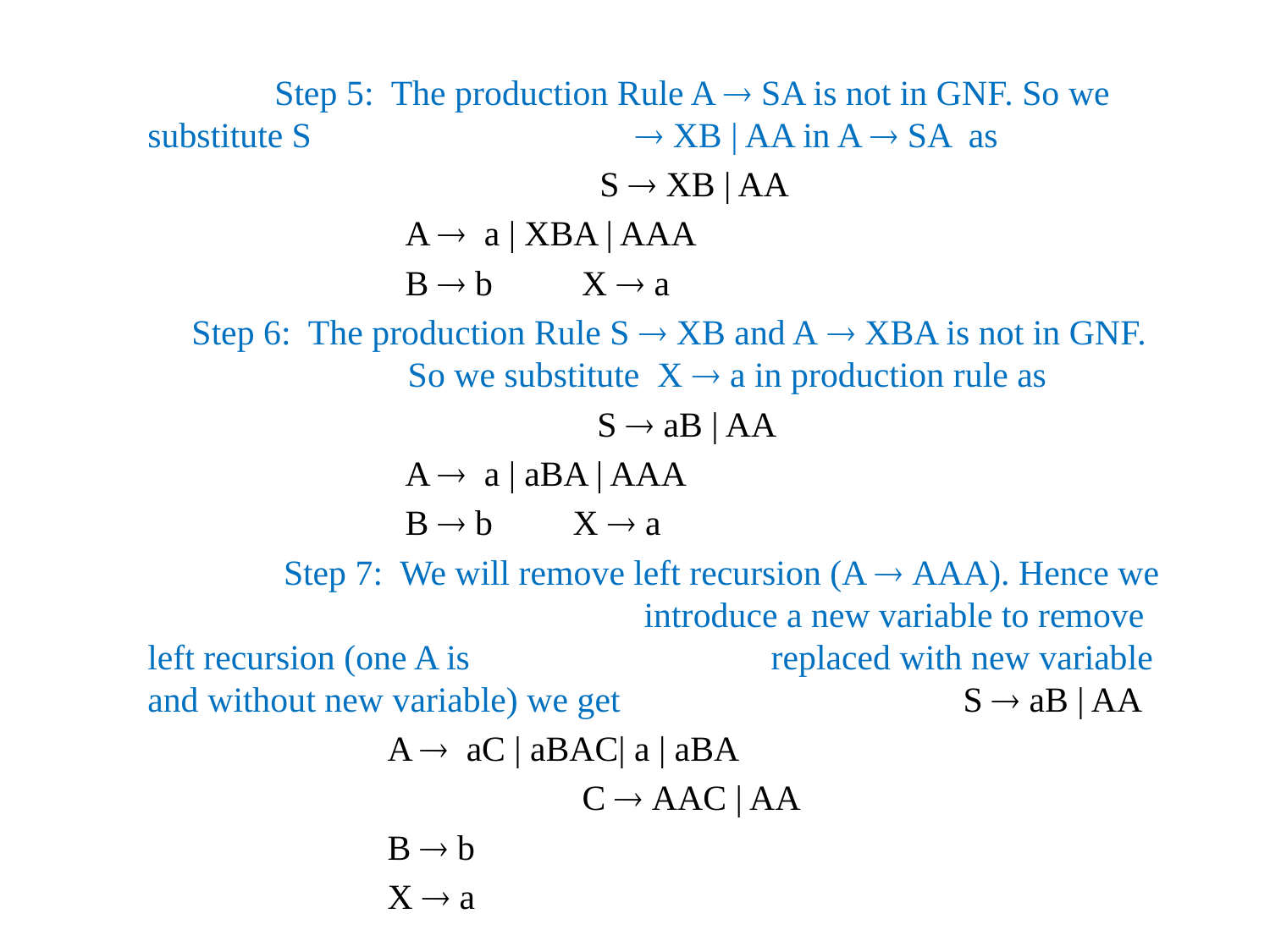

Step 5:  The production Rule A → SA is not in GNF. So we substitute S    		            → XB | AA in A → SA  as
				        S → XB | AA
                                     A →  a | XBA | AAA
                                     B → b          X → a
             Step 6:  The production Rule S → XB and A → XBA is not in GNF.                 	               So we substitute  X → a in production rule as
			                      S → aB | AA
                                     A →  a | aBA | AAA
                                     B → b         X → a
		 Step 7:  We will remove left recursion (A → AAA). Hence we 		 	             introduce a new variable to remove left recursion (one A is 		             replaced with new variable and without new variable) we get			      S → aB | AA
                                   A →  aC | aBAC| a | aBA
				      C → AAC | AA
                                   B → b
                                   X → a